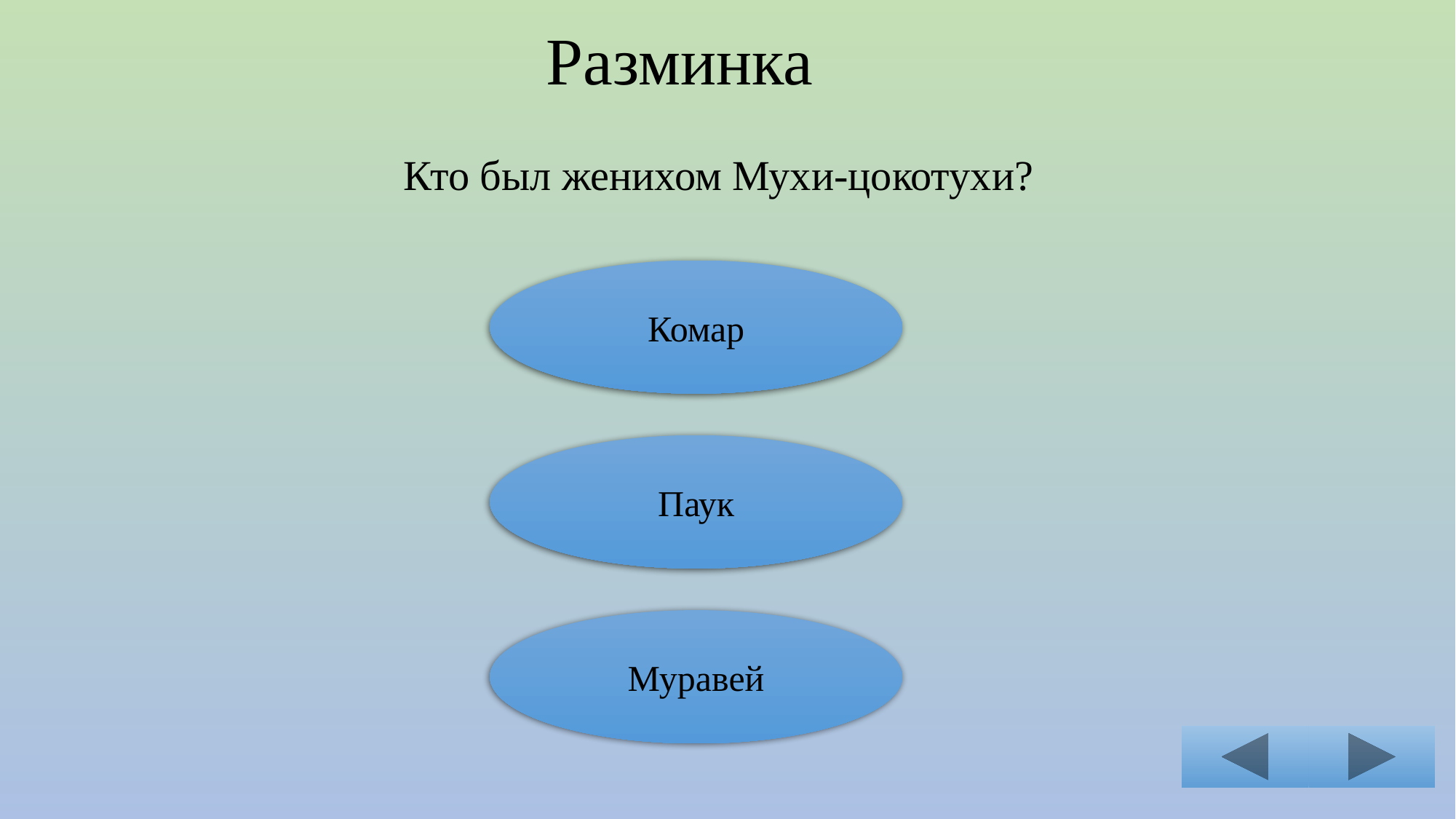

Разминка
Кто был женихом Мухи-цокотухи?
Комар
Паук
Муравей